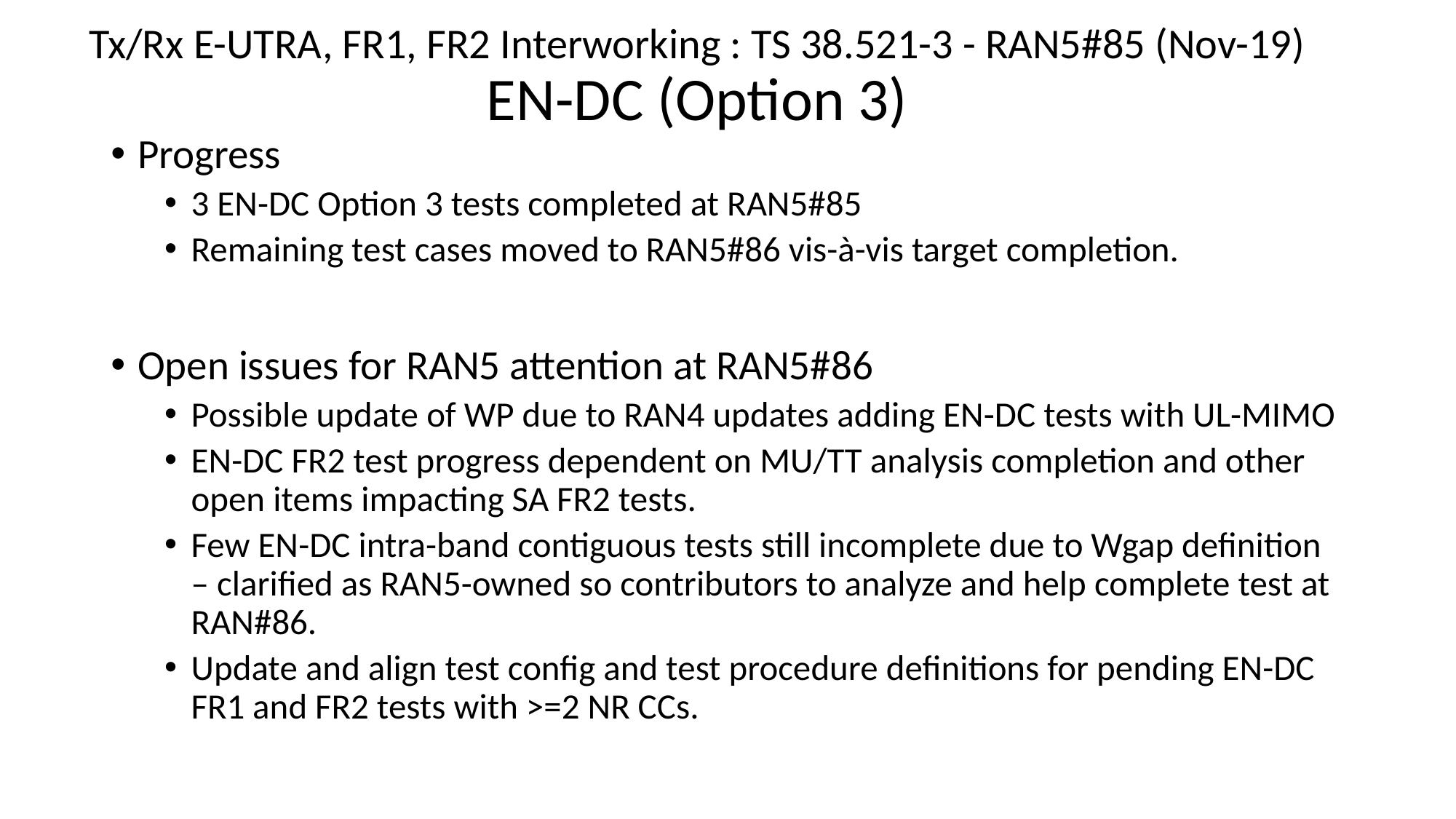

# Tx/Rx E-UTRA, FR1, FR2 Interworking : TS 38.521-3 - RAN5#85 (Nov-19) EN-DC (Option 3)
Progress
3 EN-DC Option 3 tests completed at RAN5#85
Remaining test cases moved to RAN5#86 vis-à-vis target completion.

Open issues for RAN5 attention at RAN5#86
Possible update of WP due to RAN4 updates adding EN-DC tests with UL-MIMO
EN-DC FR2 test progress dependent on MU/TT analysis completion and other open items impacting SA FR2 tests.
Few EN-DC intra-band contiguous tests still incomplete due to Wgap definition – clarified as RAN5-owned so contributors to analyze and help complete test at RAN#86.
Update and align test config and test procedure definitions for pending EN-DC FR1 and FR2 tests with >=2 NR CCs.